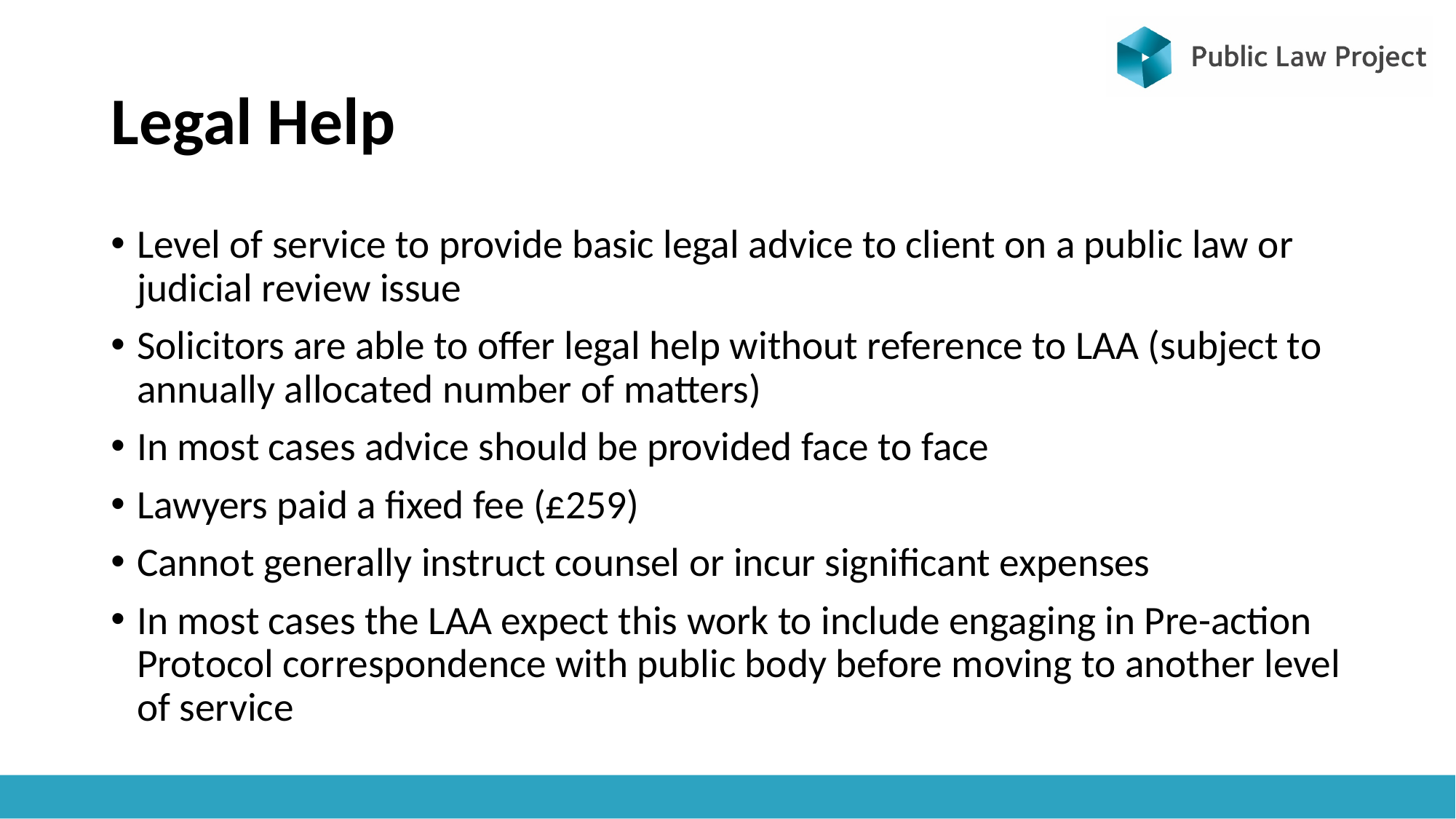

# Legal Help
Level of service to provide basic legal advice to client on a public law or judicial review issue
Solicitors are able to offer legal help without reference to LAA (subject to annually allocated number of matters)
In most cases advice should be provided face to face
Lawyers paid a fixed fee (£259)
Cannot generally instruct counsel or incur significant expenses
In most cases the LAA expect this work to include engaging in Pre-action Protocol correspondence with public body before moving to another level of service